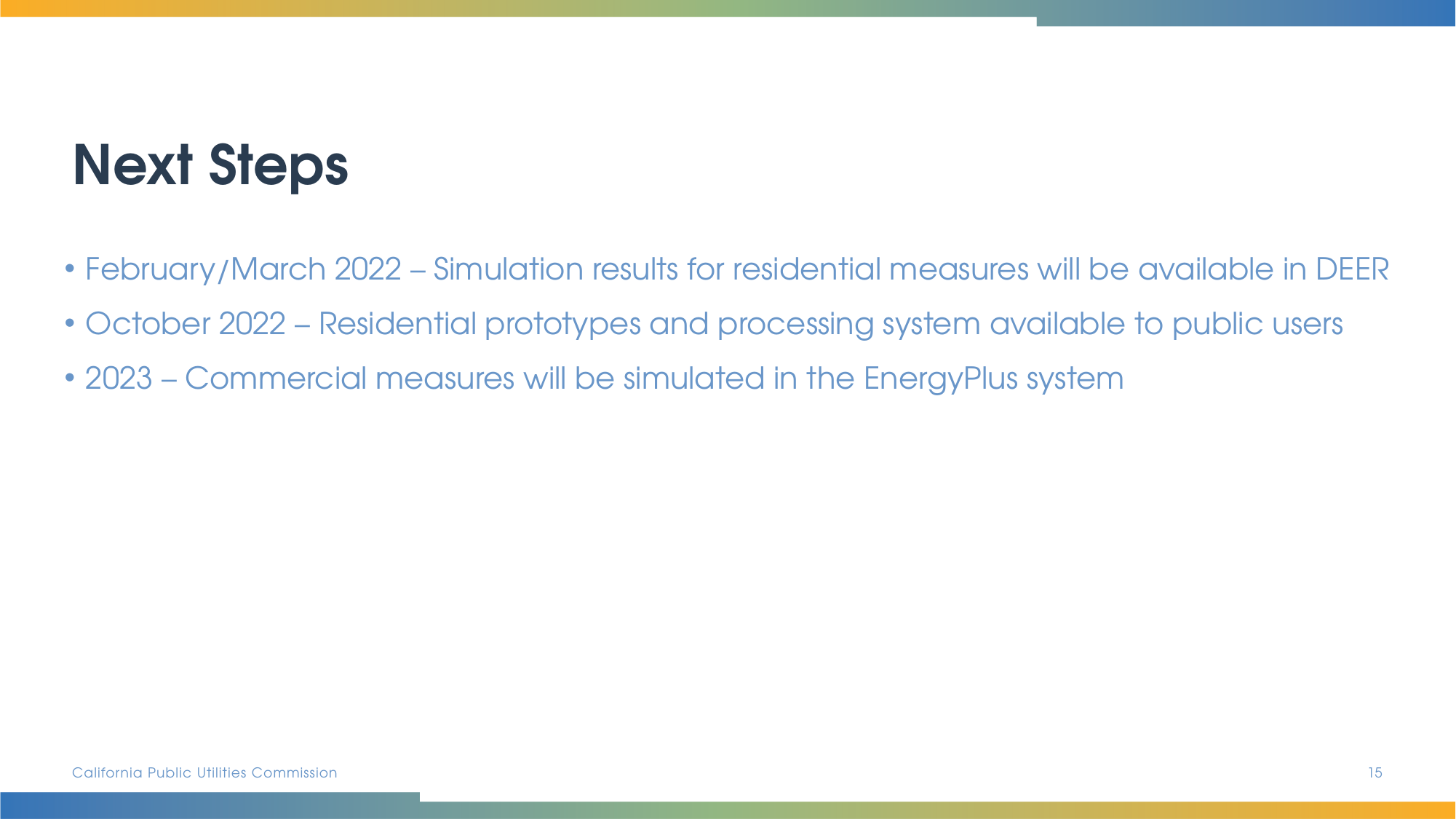

# Next Steps
February/March 2022 – Simulation results for residential measures will be available in DEER
October 2022 – Residential prototypes and processing system available to public users
2023 – Commercial measures will be simulated in the EnergyPlus system

15